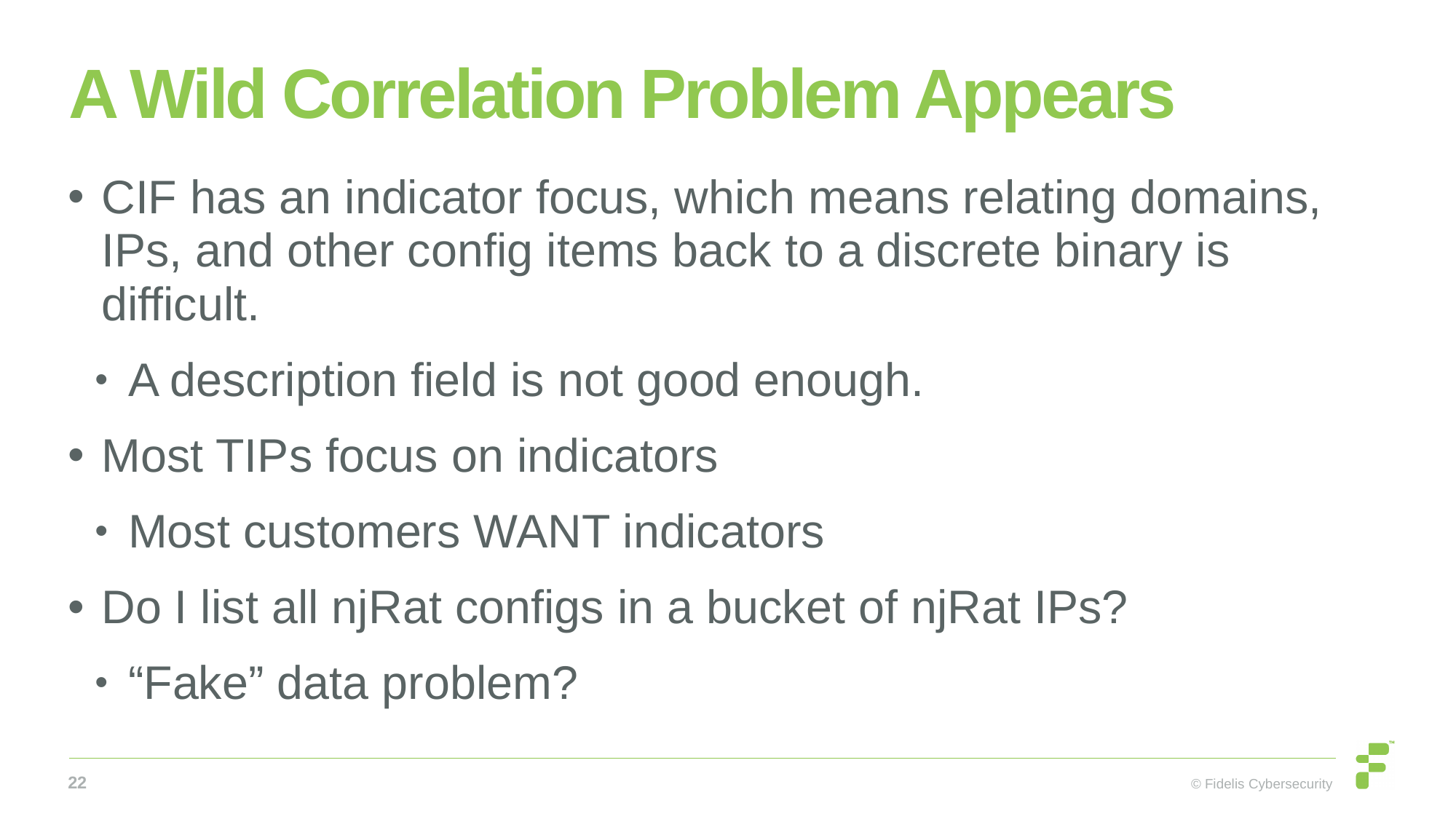

# A Wild Correlation Problem Appears
CIF has an indicator focus, which means relating domains, IPs, and other config items back to a discrete binary is difficult.
A description field is not good enough.
Most TIPs focus on indicators
Most customers WANT indicators
Do I list all njRat configs in a bucket of njRat IPs?
“Fake” data problem?
22